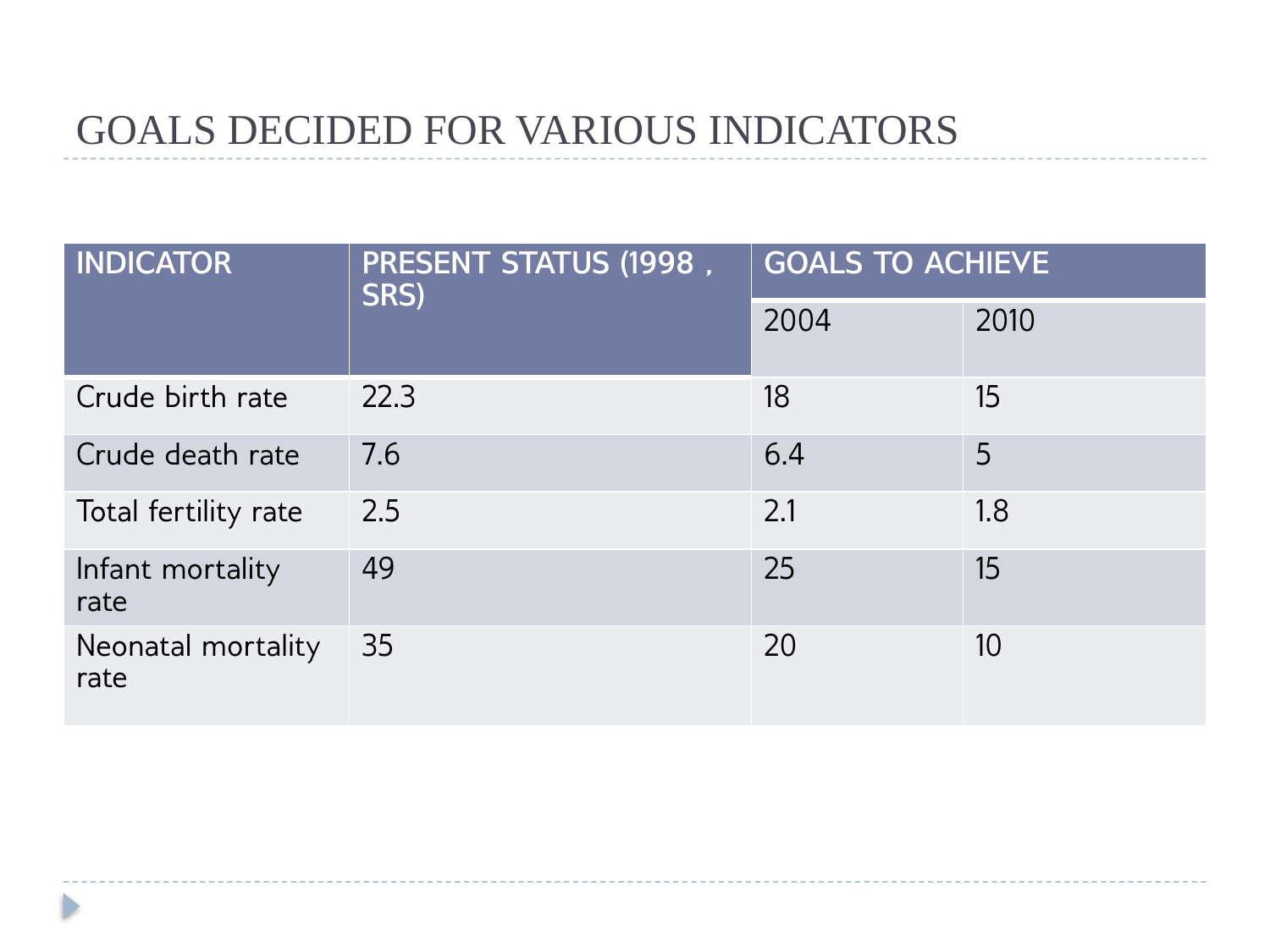

# GOALS DECIDED FOR VARIOUS INDICATORS
| INDICATOR | PRESENT STATUS (1998 , SRS) | GOALS TO ACHIEVE |  |
| --- | --- | --- | --- |
|  |  | 2004 | 2010 |
| Crude birth rate | 22.3 | 18 | 15 |
| Crude death rate | 7.6 | 6.4 | 5 |
| Total fertility rate | 2.5 | 2.1 | 1.8 |
| Infant mortality rate | 49 | 25 | 15 |
| Neonatal mortality rate | 35 | 20 | 10 |